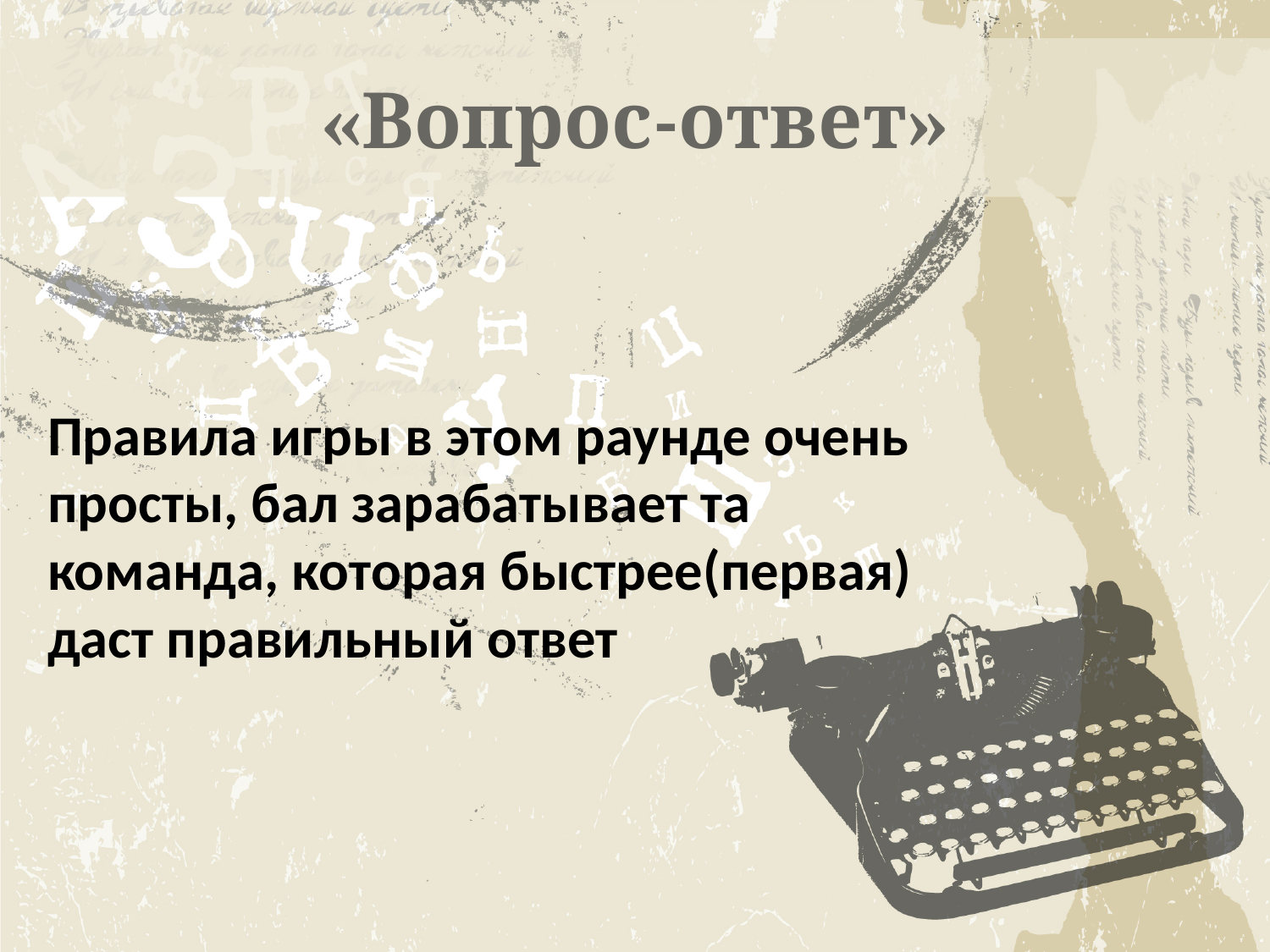

# «Вопрос-ответ»
Правила игры в этом раунде очень просты, бал зарабатывает та команда, которая быстрее(первая) даст правильный ответ